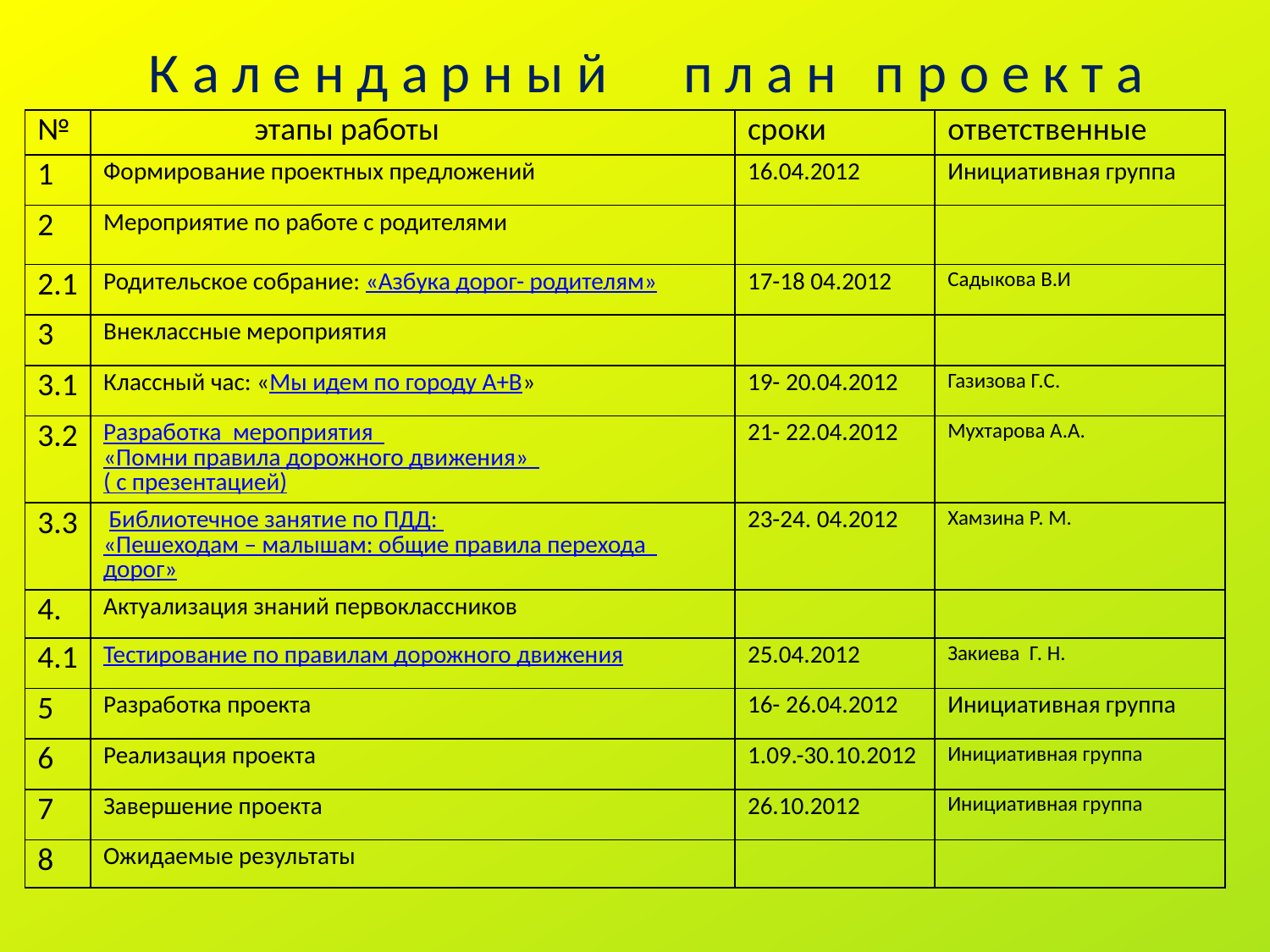

# К а л е н д а р н ы й      п л а н   п р о е к т а
| № | этапы работы | сроки | ответственные |
| --- | --- | --- | --- |
| 1 | Формирование проектных предложений | 16.04.2012 | Инициативная группа |
| 2 | Мероприятие по работе с родителями |  |  |
| 2.1 | Родительское собрание: «Азбука дорог- родителям» | 17-18 04.2012 | Садыкова В.И |
| 3 | Внеклассные мероприятия |  |  |
| 3.1 | Классный час: «Мы идем по городу А+В» | 19- 20.04.2012 | Газизова Г.С. |
| 3.2 | Разработка мероприятия «Помни правила дорожного движения» ( с презентацией) | 21- 22.04.2012 | Мухтарова А.А. |
| 3.3 | Библиотечное занятие по ПДД: «Пешеходам – малышам: общие правила перехода дорог» | 23-24. 04.2012 | Хамзина Р. М. |
| 4. | Актуализация знаний первоклассников |  |  |
| 4.1 | Тестирование по правилам дорожного движения | 25.04.2012 | Закиева Г. Н. |
| 5 | Разработка проекта | 16- 26.04.2012 | Инициативная группа |
| 6 | Реализация проекта | 1.09.-30.10.2012 | Инициативная группа |
| 7 | Завершение проекта | 26.10.2012 | Инициативная группа |
| 8 | Ожидаемые результаты |  |  |